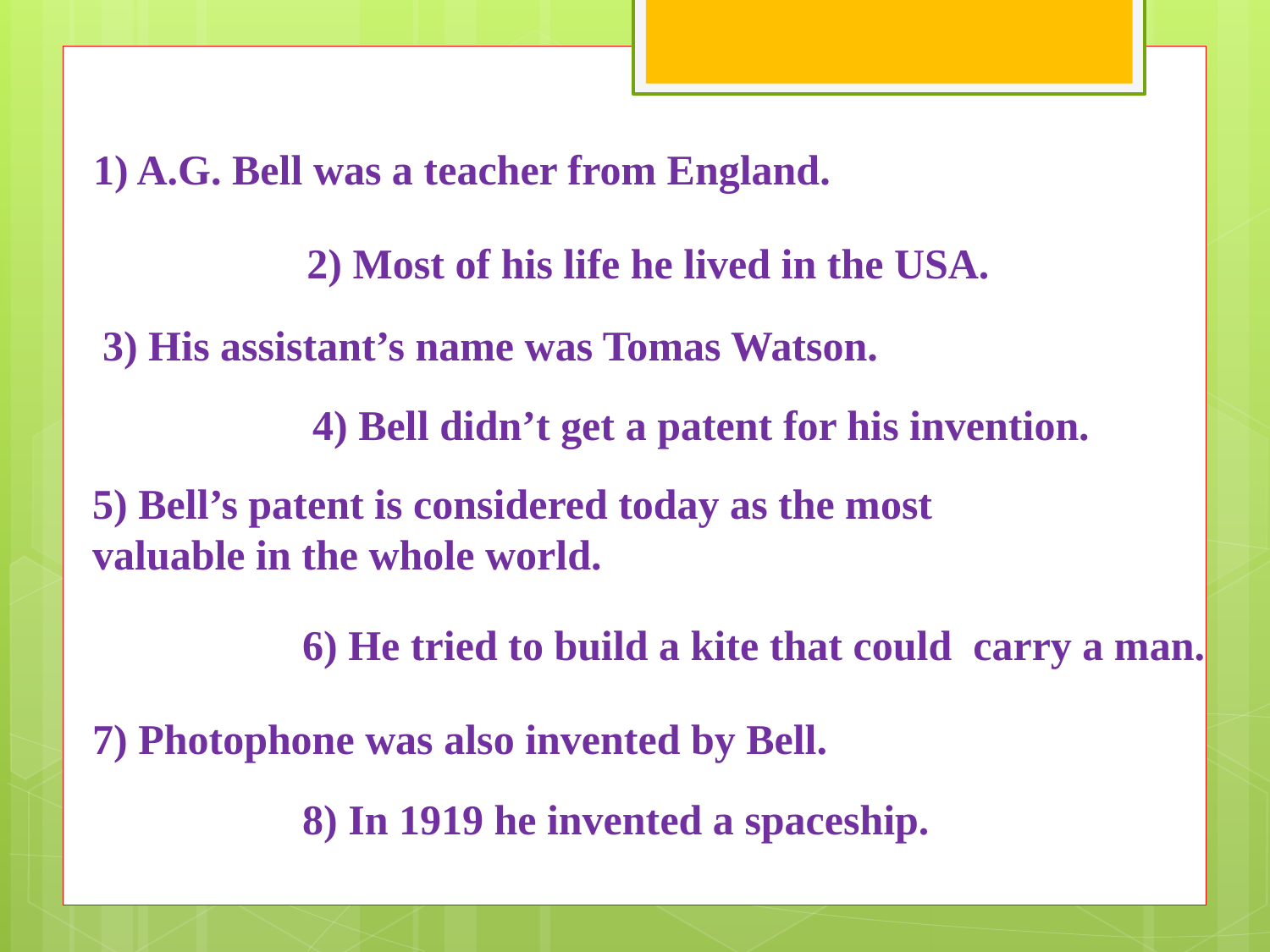

True
False
1) A.G. Bell was a teacher from England.
True
2) Most of his life he lived in the USA.
False
3) His assistant’s name was Tomas Watson.
True
4) Bell didn’t get a patent for his invention.
False
5) Bell’s patent is considered today as the most valuable in the whole world.
True
6) He tried to build a kite that could  carry a man.
7) Photophone was also invented by Bell.
True
8) In 1919 he invented a spaceship.